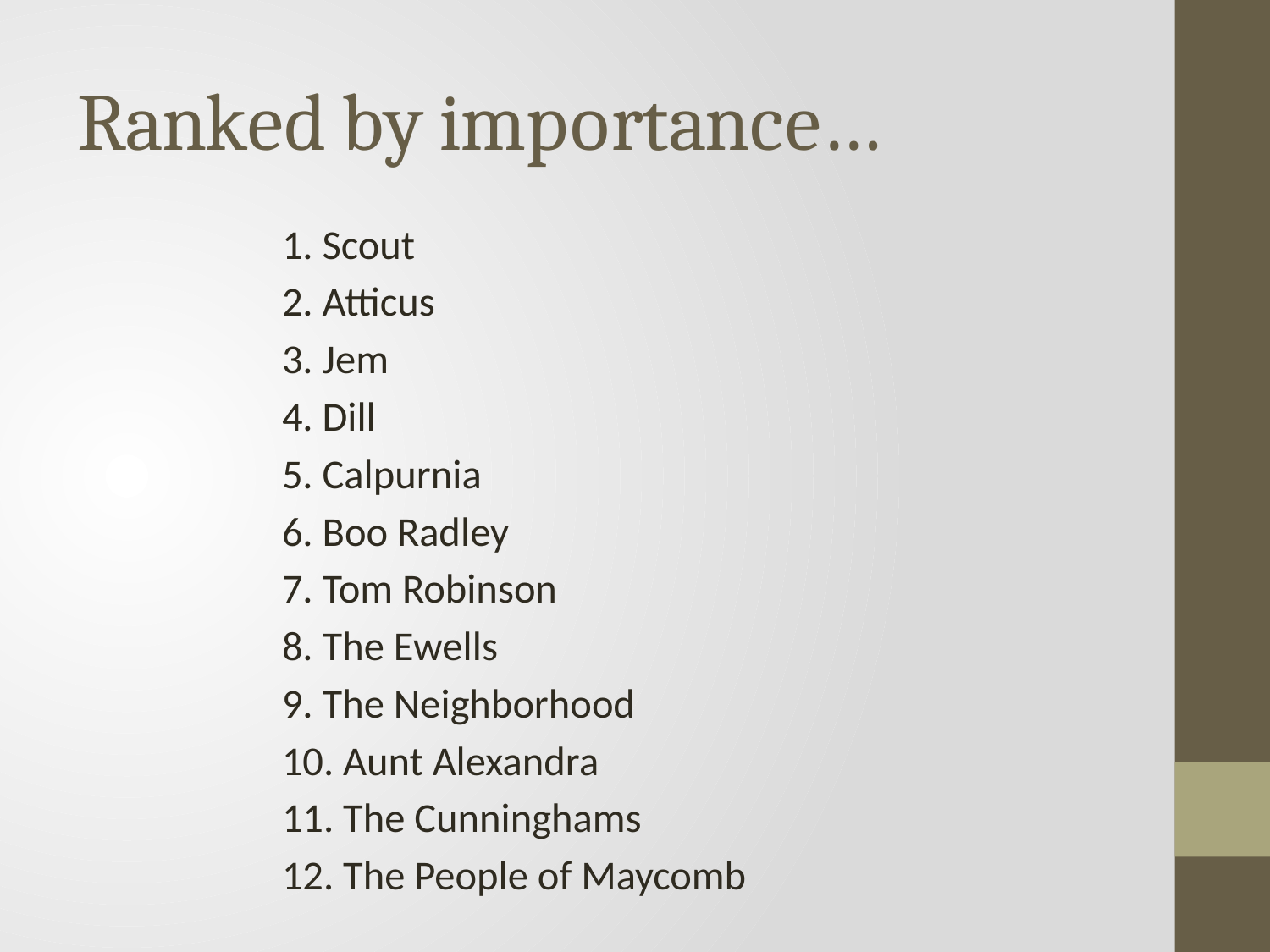

# Ranked by importance…
1. Scout
2. Atticus
3. Jem
4. Dill
5. Calpurnia
6. Boo Radley
7. Tom Robinson
8. The Ewells
9. The Neighborhood
10. Aunt Alexandra
11. The Cunninghams
12. The People of Maycomb